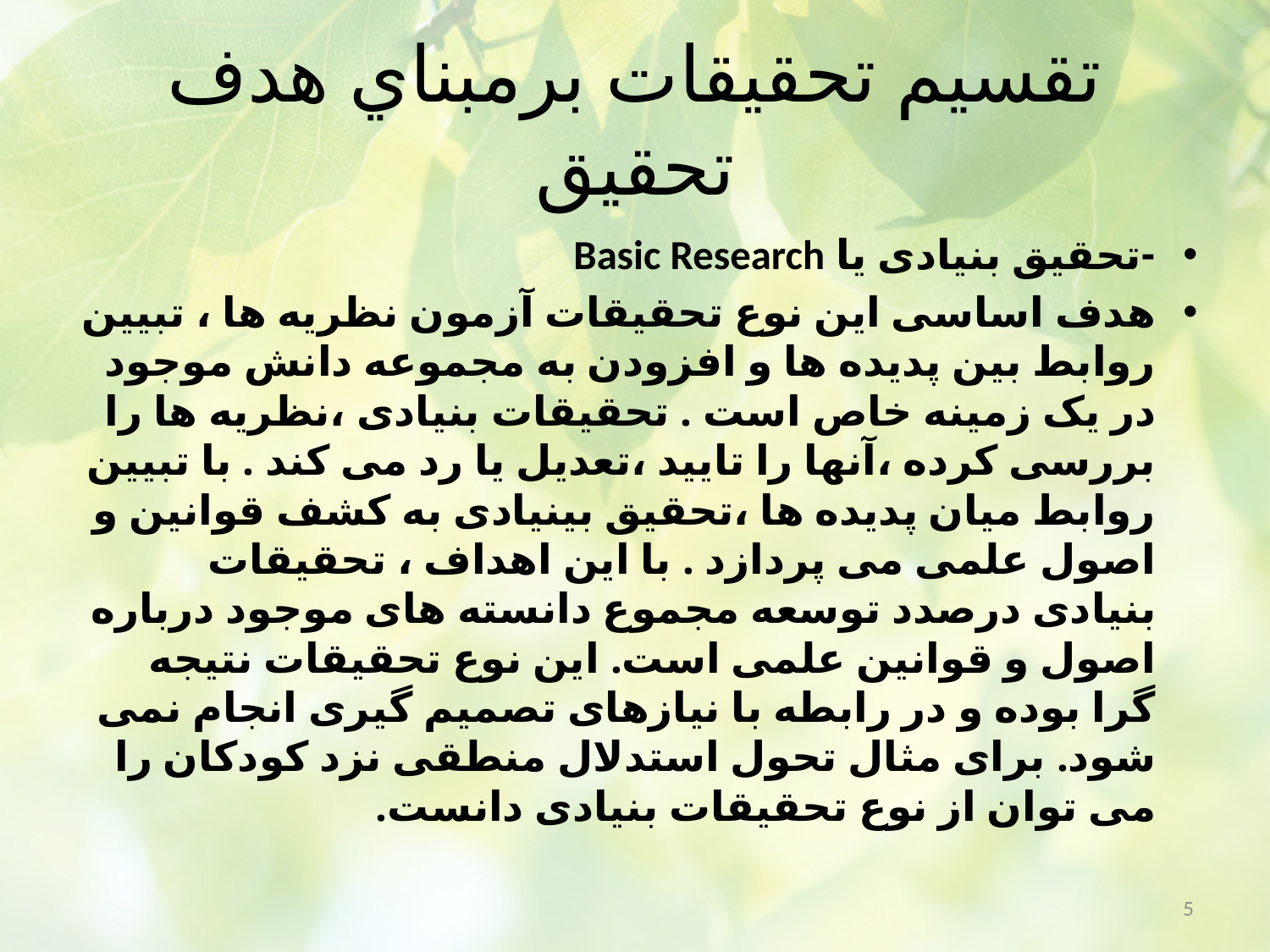

# تقسيم تحقيقات برمبناي هدف تحقيق
-تحقيق بنيادی يا Basic Research
هدف اساسی این نوع تحقیقات آزمون نظریه ها ، تبیین روابط بین پدیده ها و افزودن به مجموعه دانش موجود در یک زمینه خاص است . تحقیقات بنیادی ،نظریه ها را بررسی کرده ،آنها را تایید ،تعدیل یا رد می کند . با تبیین روابط میان پدیده ها ،تحقیق بینیادی به کشف قوانین و اصول علمی می پردازد . با این اهداف ، تحقیقات بنیادی درصدد توسعه مجموع دانسته های موجود درباره اصول و قوانین علمی است. این نوع تحقیقات نتیجه گرا بوده و در رابطه با نیازهای تصمیم گیری انجام نمی شود. برای مثال تحول استدلال منطقی نزد کودکان را می توان از نوع تحقیقات بنیادی دانست.

5